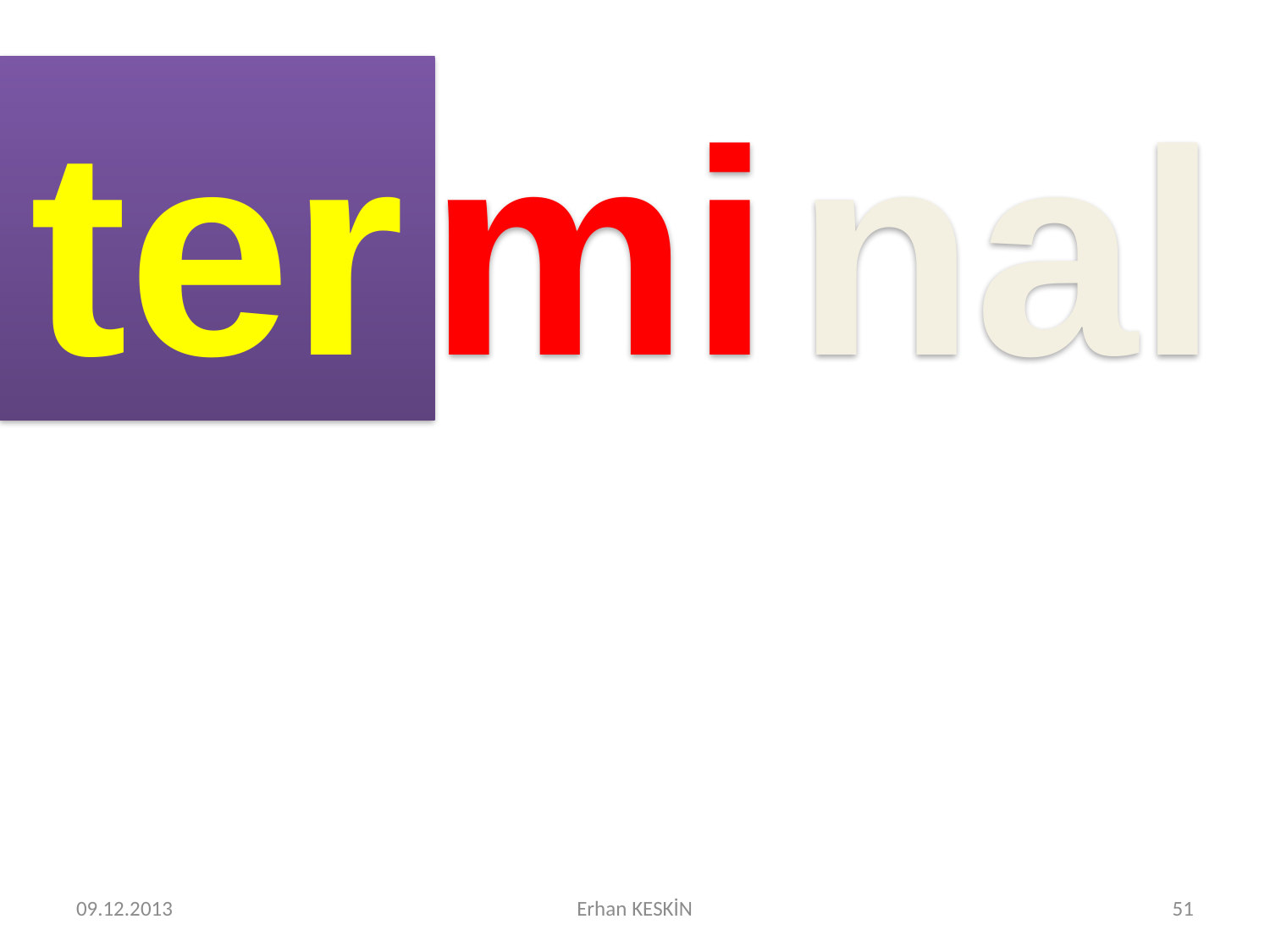

ter
mi
nal
09.12.2013
Erhan KESKİN
51